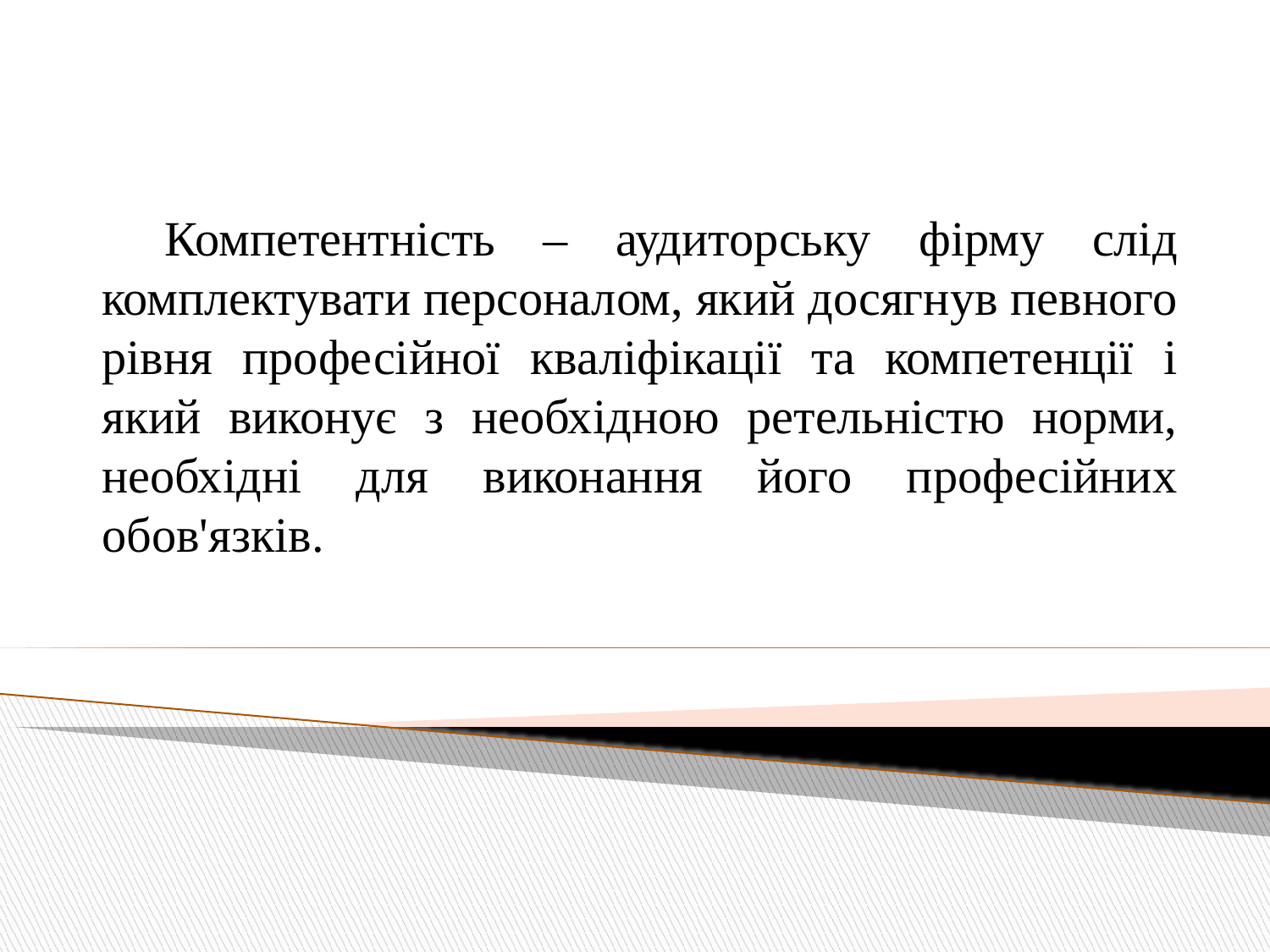

Компетентність – аудиторську фірму слід комплектувати персоналом, який досягнув певного рівня професійної кваліфікації та компетенції і який виконує з необхідною ретельністю норми, необхідні для виконання його професійних обов'язків.